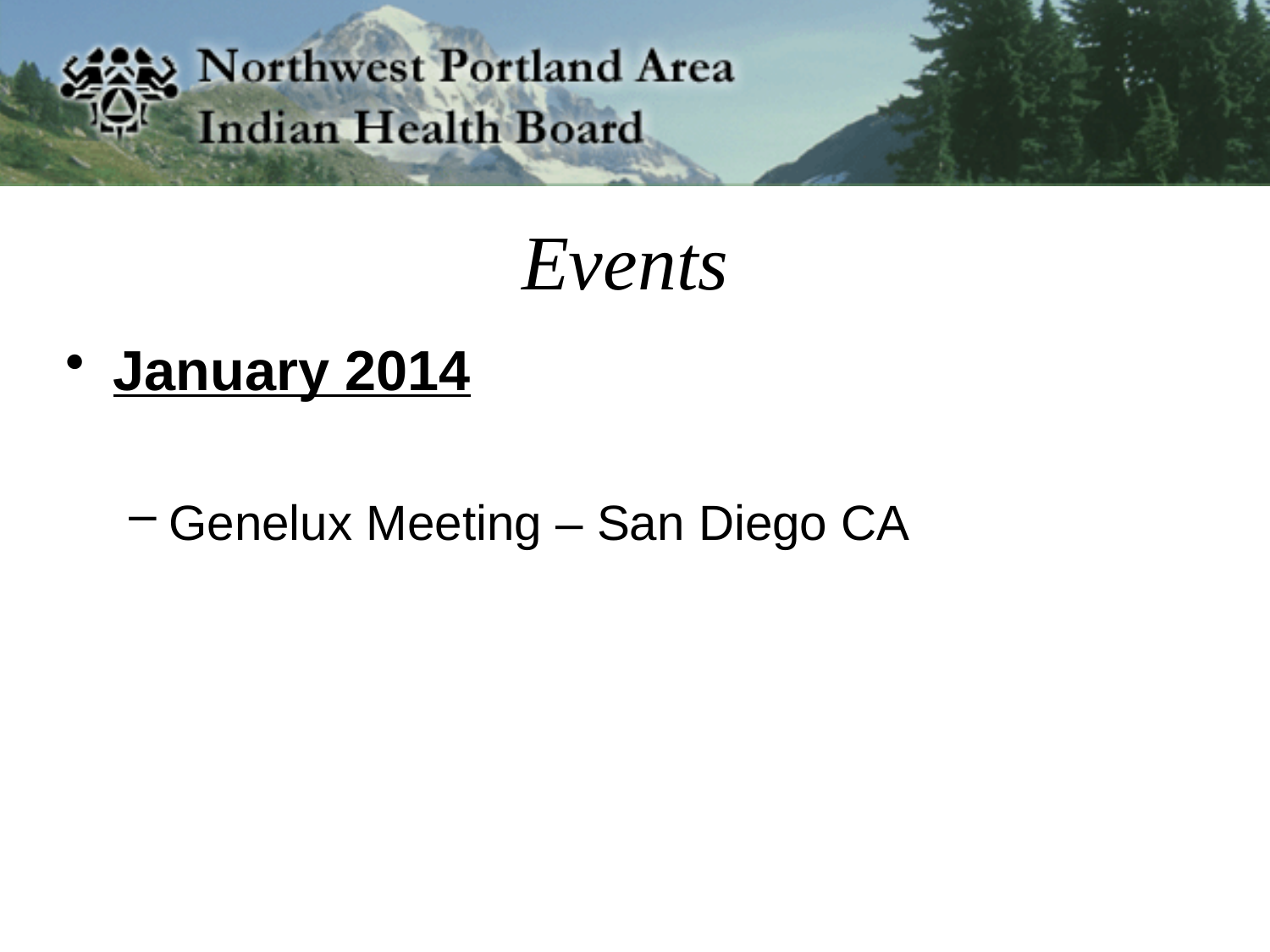

# Events
January 2014

Genelux Meeting – San Diego CA